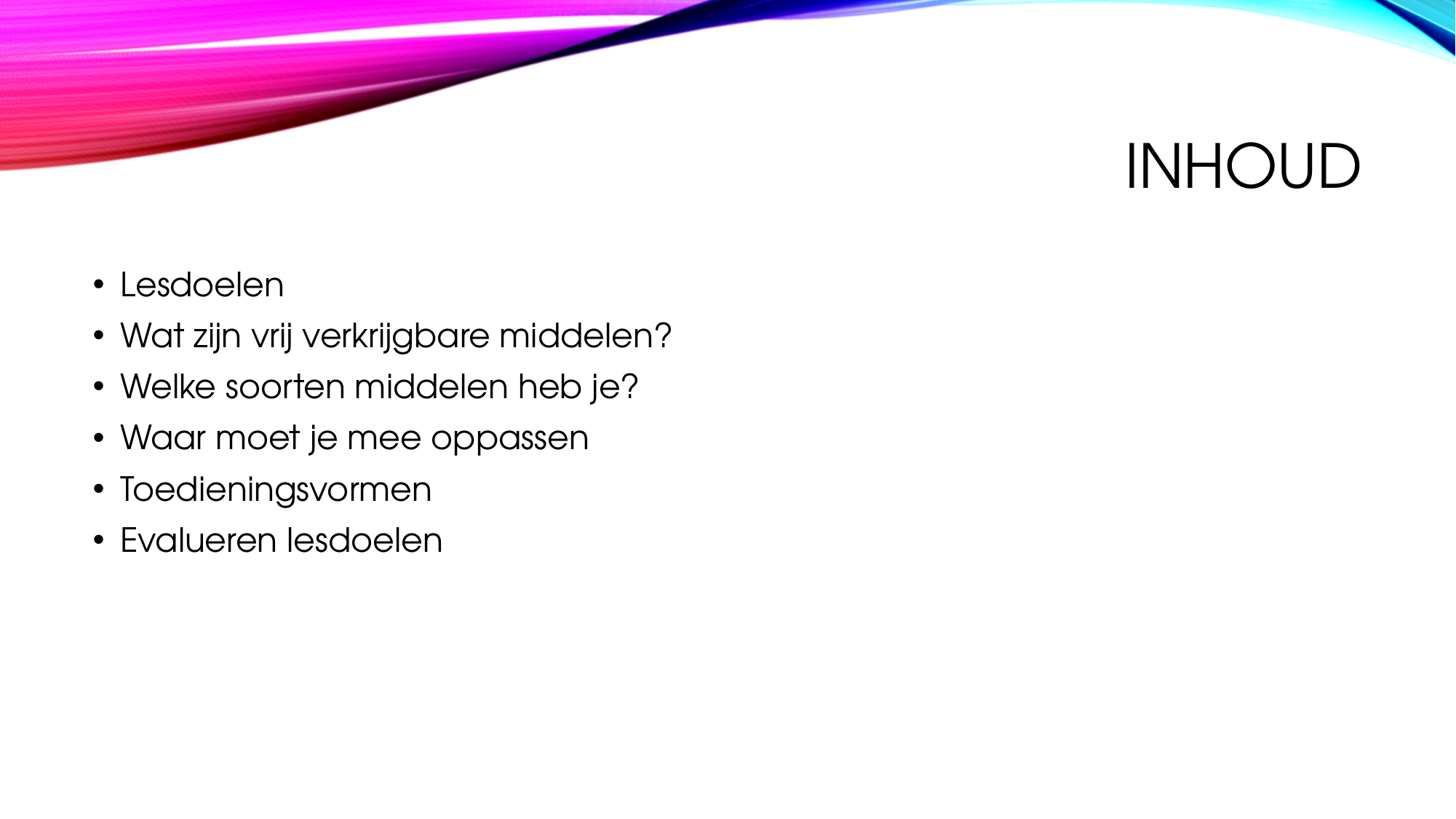

# Inhoud
Lesdoelen
Wat zijn vrij verkrijgbare middelen?
Welke soorten middelen heb je?
Waar moet je mee oppassen
Toedieningsvormen
Evalueren lesdoelen